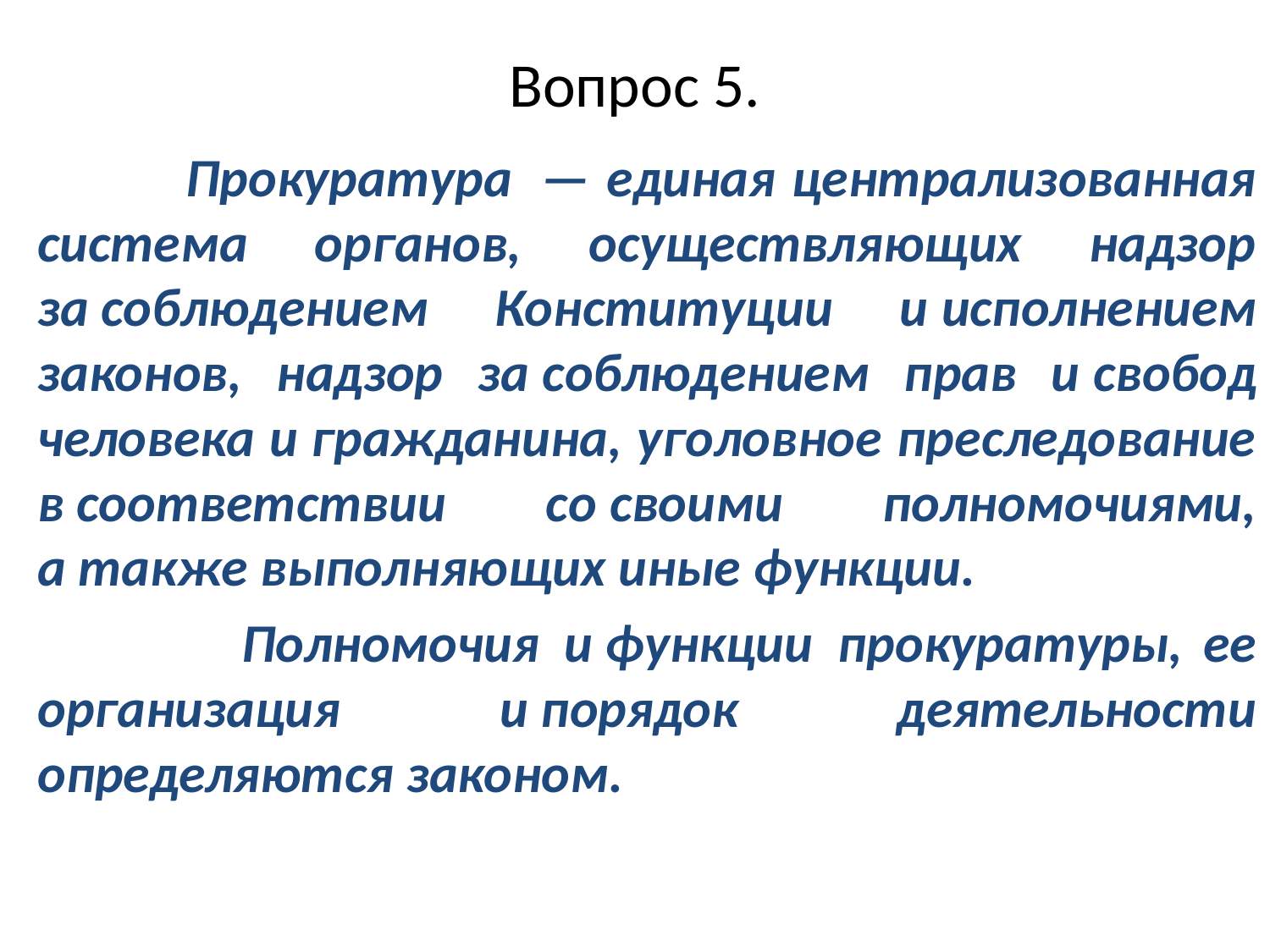

# Вопрос 5.
         Прокуратура  — единая централизованная система органов, осуществляющих надзор за соблюдением Конституции и исполнением законов, надзор за соблюдением прав и свобод человека и гражданина, уголовное преследование в соответствии со своими полномочиями, а также выполняющих иные функции.
          Полномочия  и функции  прокуратуры, ее организация и порядок деятельности определяются законом.